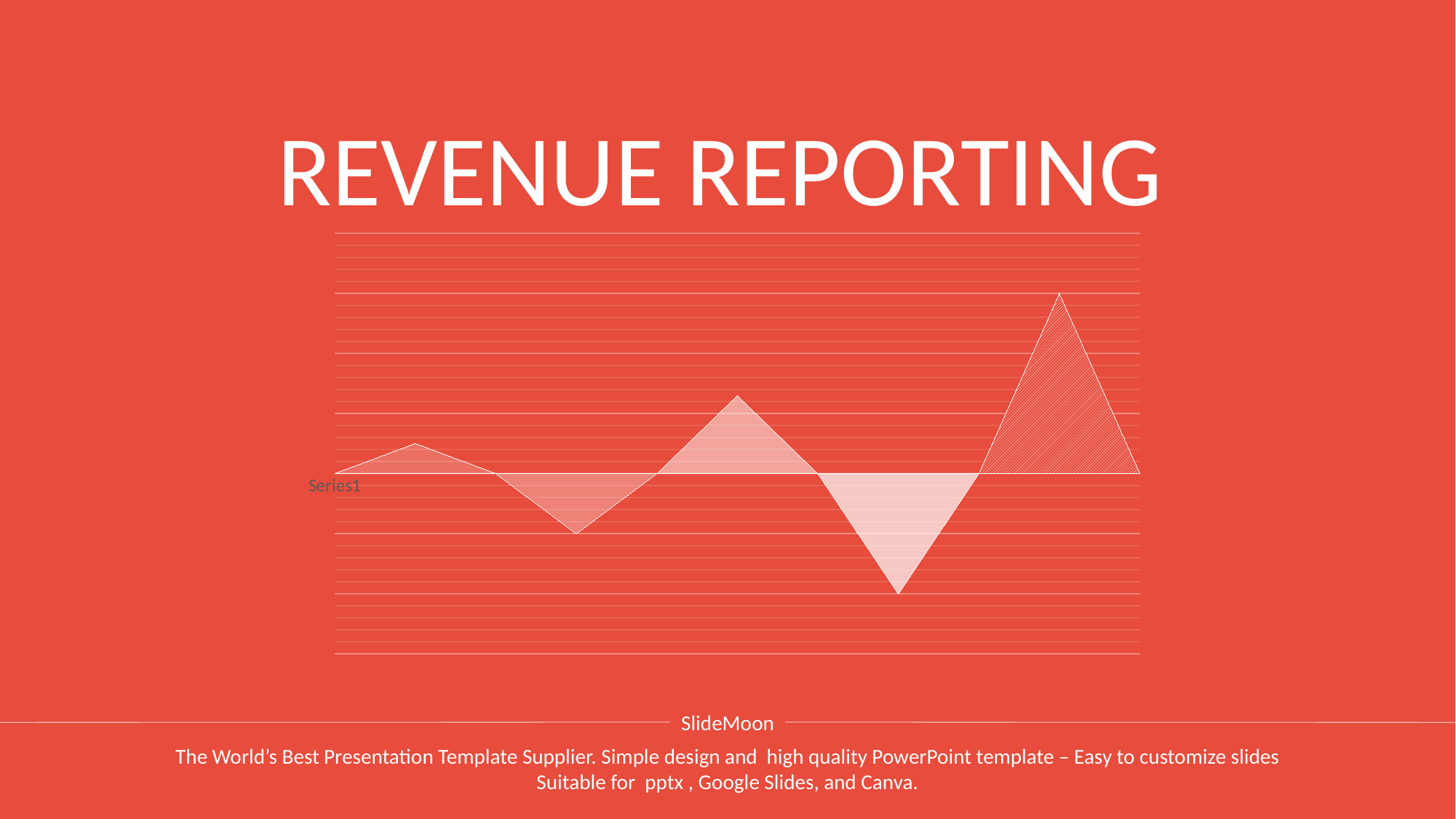

REVENUE REPORTING

### Chart

| Category | INCOME | RESOURCES | OUTPUT |  |  |
|---|---|---|---|---|---|
|  | 0.0 | None | None | None | None |
|  | 0.5 | None | None | None | None |
|  | 0.0 | 0.0 | None | None | None |
|  | None | -1.0 | None | None | None |
|  | None | 0.0 | 0.0 | None | None |
|  | None | None | 1.3 | None | None |
|  | 0.0 | None | 0.0 | 0.0 | None |
|  | None | None | None | -2.0 | None |
|  | None | None | None | 0.0 | 0.0 |
|  | None | None | None | None | 3.0 |
|  | None | None | None | None | 0.0 |
SlideMoon
The World’s Best Presentation Template Supplier. Simple design and  high quality PowerPoint template – Easy to customize slides
Suitable for  pptx , Google Slides, and Canva.